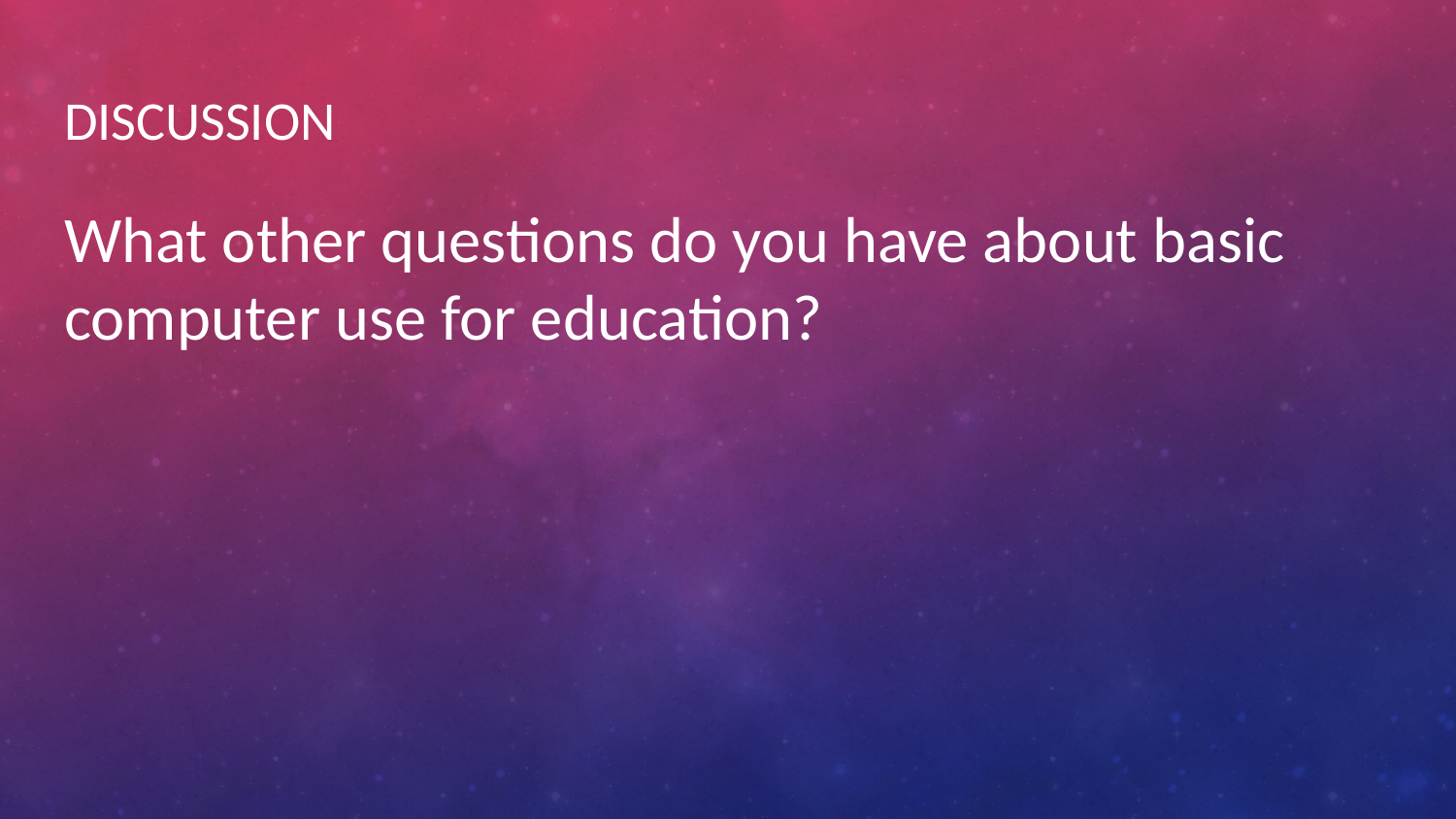

# Discussion
What other questions do you have about basic computer use for education?